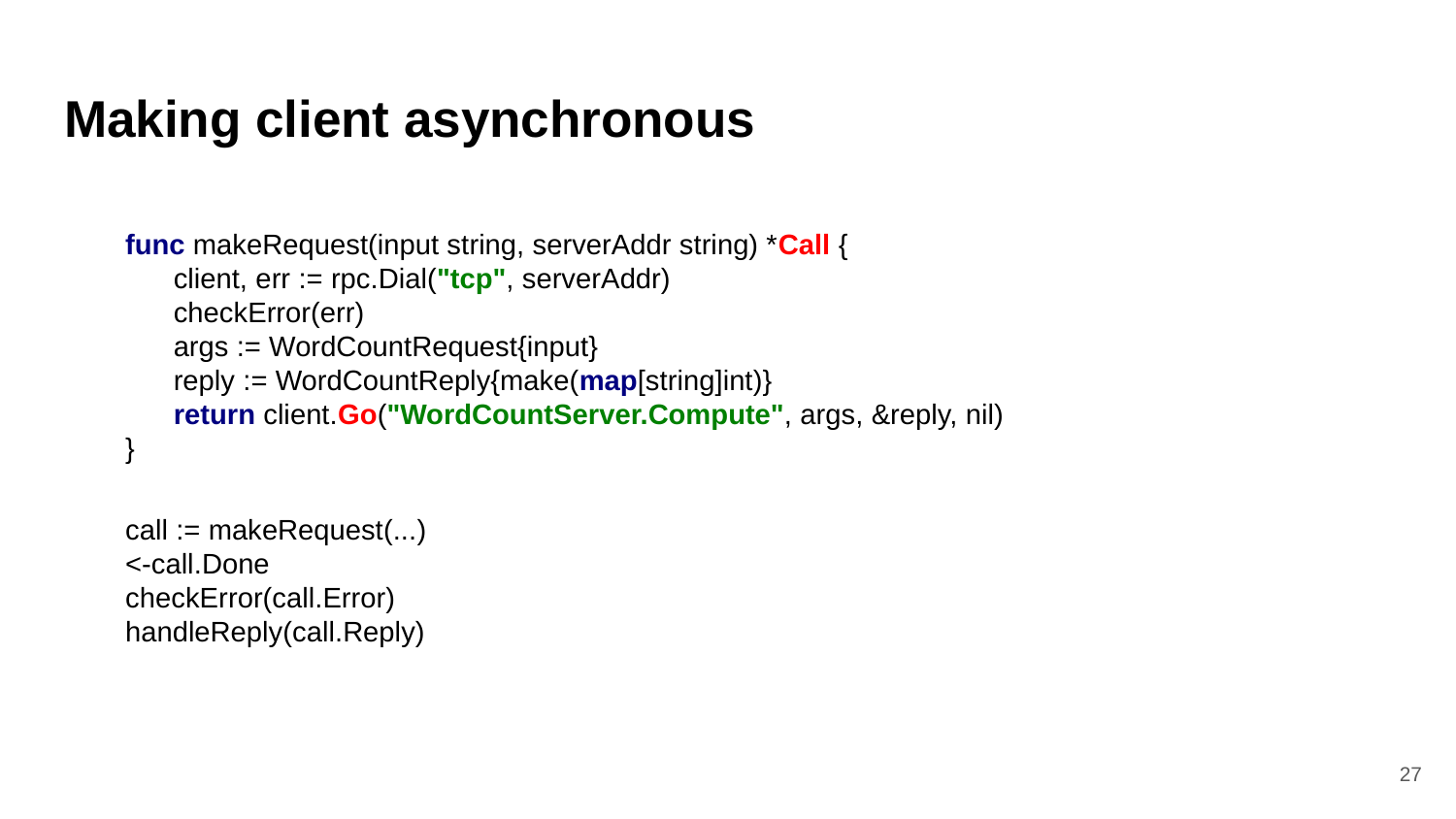

# Making client asynchronous
func makeRequest(input string, serverAddr string) *Call {
      client, err := rpc.Dial("tcp", serverAddr)
      checkError(err)
      args := WordCountRequest{input}
      reply := WordCountReply{make(map[string]int)}
      return client.Go("WordCountServer.Compute", args, &reply, nil)
}
call := makeRequest(...)
<-call.Done
checkError(call.Error)
handleReply(call.Reply)

27